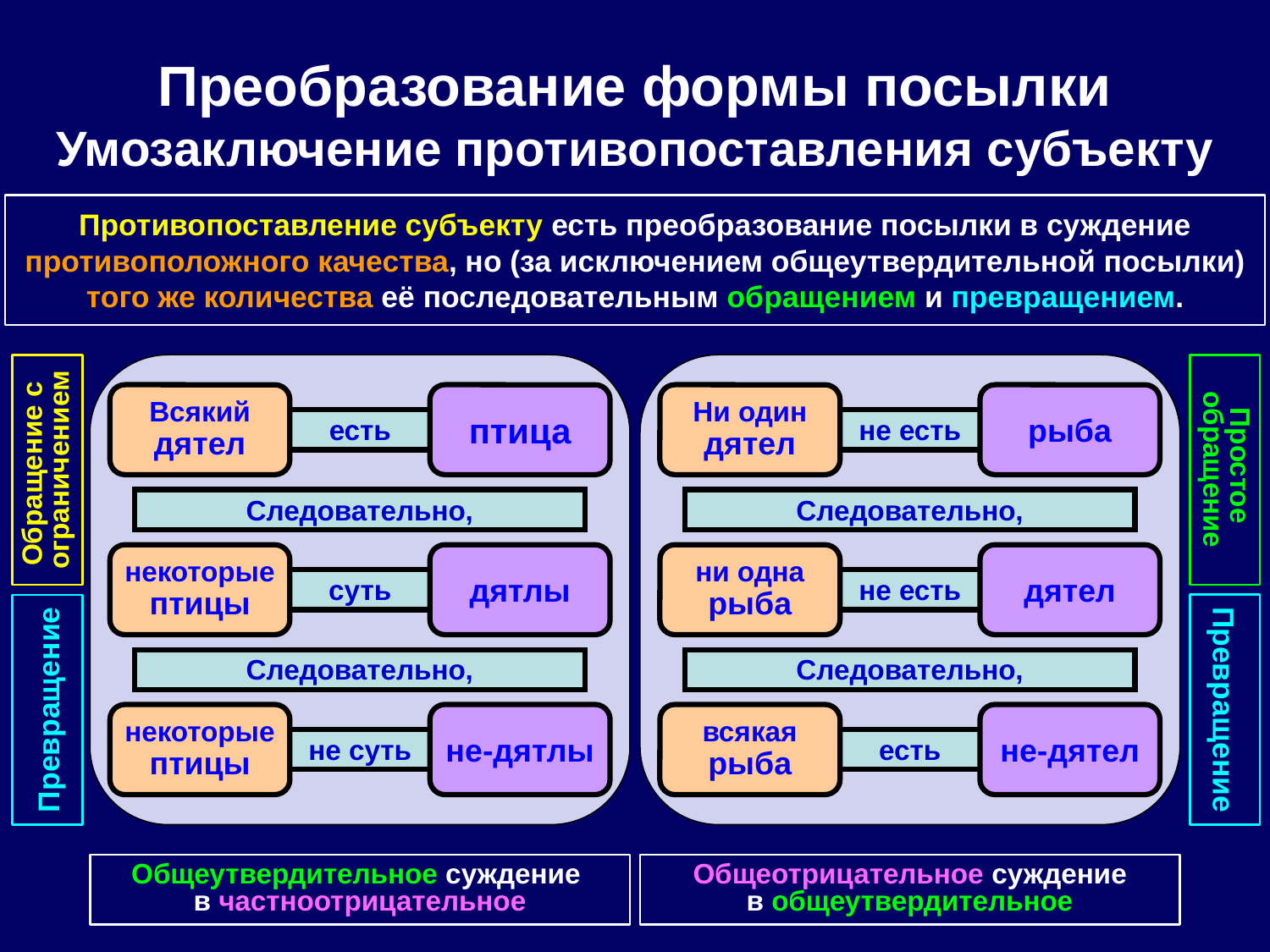

Преобразование формы посылки
Умозаключение противопоставления субъекту
Противопоставление субъекту есть преобразование посылки в суждение противоположного качества, но (за исключением общеутвердительной посылки) того же количества её последовательным обращением и превращением.

Всякий
дятел
птица
Ни один
дятел
рыба
есть
не есть
Обращение с
ограничением
Простое
обращение
Следовательно,
Следовательно,
некоторые
птицы
дятлы
ни одна
рыба
дятел
суть
не есть
Следовательно,
Следовательно,
Превращение
Превращение
некоторые
птицы
не-дятлы
всякая
рыба
не-дятел
не суть
есть
Общеутвердительное суждение
в частноотрицательное
Общеотрицательное суждение
в общеутвердительное